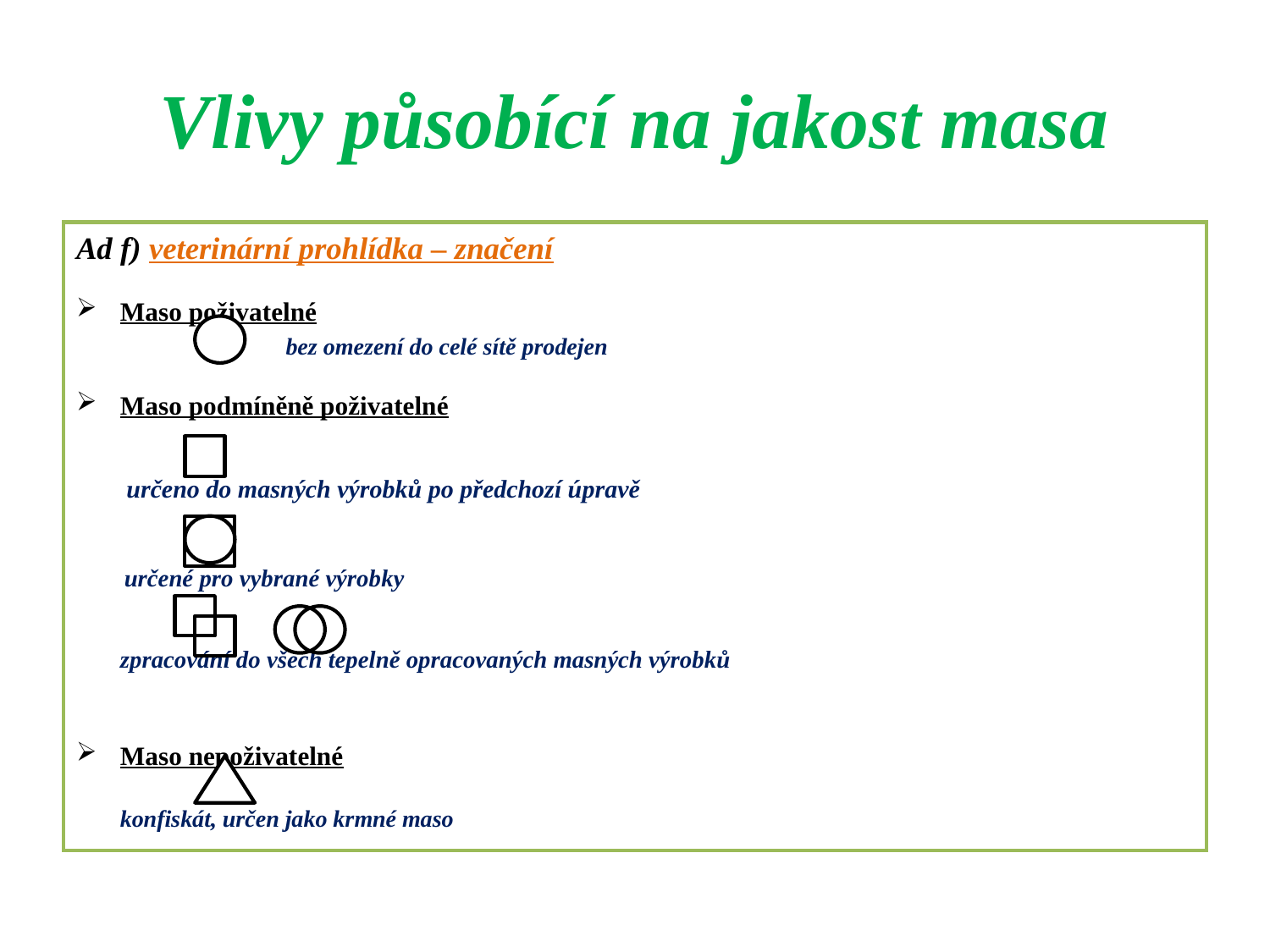

# Vlivy působící na jakost masa
Ad f) veterinární prohlídka – značení

Maso poživatelné
				bez omezení do celé sítě prodejen

Maso podmíněně poživatelné

				 určeno do masných výrobků po předchozí úpravě

				 určené pro vybrané výrobky

				zpracování do všech tepelně opracovaných masných výrobků

Maso nepoživatelné

				konfiskát, určen jako krmné maso

B